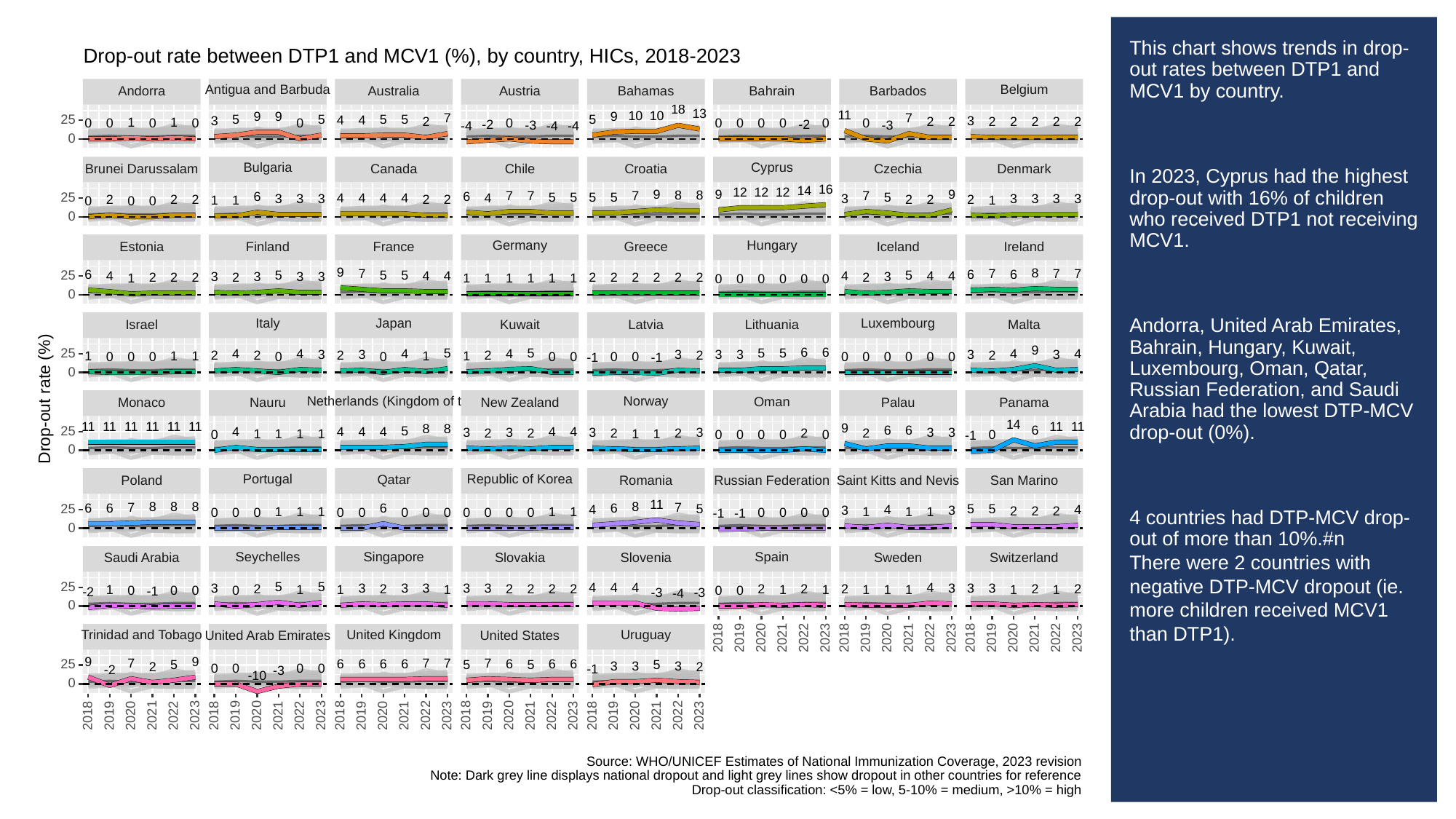

# This chart shows trends in drop-out rates between DTP1 and MCV1 by country.

In 2023, Cyprus had the highest drop-out with 16% of children who received DTP1 not receiving MCV1.

Andorra, United Arab Emirates, Bahrain, Hungary, Kuwait, Luxembourg, Oman, Qatar, Russian Federation, and Saudi Arabia had the lowest DTP-MCV drop-out (0%).

4 countries had DTP-MCV drop-out of more than 10%.#n
There were 2 countries with negative DTP-MCV dropout (ie. more children received MCV1 than DTP1).

Drop-out rate between DTP1 and MCV1 (%), by country, HICs, 2018-2023

Antigua and Barbuda
Belgium
Andorra
Australia
Austria
Bahamas
Bahrain
Barbados

18
13

11
10
10
9
9
9
7
7
25
5
5
5
5
5
4
4
3
3
2
2
2
2
2
2
2
2
1
1
0
0
0
0
0
0
0
0
0
0
0
0

-2
-2
-3
-3
-4
-4
-4

0

Cyprus
Bulgaria
Canada
Chile
Croatia
Czechia
Brunei Darussalam
Denmark

16
14
12
12
12

9
9
9
8
8
7
7
7
7
6
6
25
5
5
5
5
5
4
4
4
4
4
3
3
3
3
3
3
3
3
2
2
2
2
2
2
2
2
1
1
1
0
0
0

0

Germany
Hungary
Greece
Estonia
Finland
France
Iceland
Ireland

9
8
7
7
7
7
6
6
6
25
5
5
5
5
4
4
4
4
4
4
3
3
3
3
3
2
2
2
2
2
2
2
2
2
2
2
1
1
1
1
1
1
1
0
0
0
0
0
0

0

Italy
Luxembourg
Japan
Israel
Kuwait
Latvia
Lithuania
Malta

9
6
6
25
5
5
5
5
4
4
4
4
4
4
3
3
3
3
3
3
3
2
2
2
2
2
2
1
1
1
1
1
0
0
0
0
0
0
0
0
0
0
0
0
0
0
0

-1
-1

0

Drop-out rate (%)
Netherlands (Kingdom of the)
Norway
Oman
Monaco
Nauru
New Zealand
Palau
Panama

14

11
11
11
11
11
11
11
11
9
8
8
6
6
6
25
5
4
4
4
4
4
4
3
3
3
3
3
3
2
2
2
2
2
2
1
1
1
1
1
1
0
0
0
0
0
0
0

-1

0

Republic of Korea
Portugal
Qatar
Saint Kitts and Nevis
San Marino
Poland
Romania
Russian Federation

11
8
8
8
8
7
7
6
6
6
6
25
5
5
5
4
4
4
3
3
2
2
2
1
1
1
1
1
1
1
1
0
0
0
0
0
0
0
0
0
0
0
0
0
0
0
0

-1
-1

0

Seychelles
Singapore
Spain
Saudi Arabia
Slovakia
Slovenia
Sweden
Switzerland

25
5
5
4
4
4
4
3
3
3
3
3
3
3
3
3
2
2
2
2
2
2
2
2
2
2
2
1
1
1
1
1
1
1
1
1
1
1
0
0
0
0
0
0

-1
-2
-3
-3
-4

0

Trinidad and Tobago
United Kingdom
Uruguay
United States
United Arab Emirates
2023
2023
2023
2018
2019
2020
2021
2022
2018
2019
2020
2021
2022
2018
2019
2020
2021
2022

9
9
7
7
7
7
6
6
6
6
6
6
6
25
5
5
5
5
3
3
3
2
2
0
0
0
0

-1
-2
-3

-10

0

2023
2023
2023
2023
2023
2018
2019
2020
2021
2022
2018
2019
2020
2021
2022
2018
2019
2020
2021
2022
2018
2019
2020
2021
2022
2018
2019
2020
2021
2022
Source: WHO/UNICEF Estimates of National Immunization Coverage, 2023 revision
Note: Dark grey line displays national dropout and light grey lines show dropout in other countries for reference
Drop-out classification: <5% = low, 5-10% = medium, >10% = high